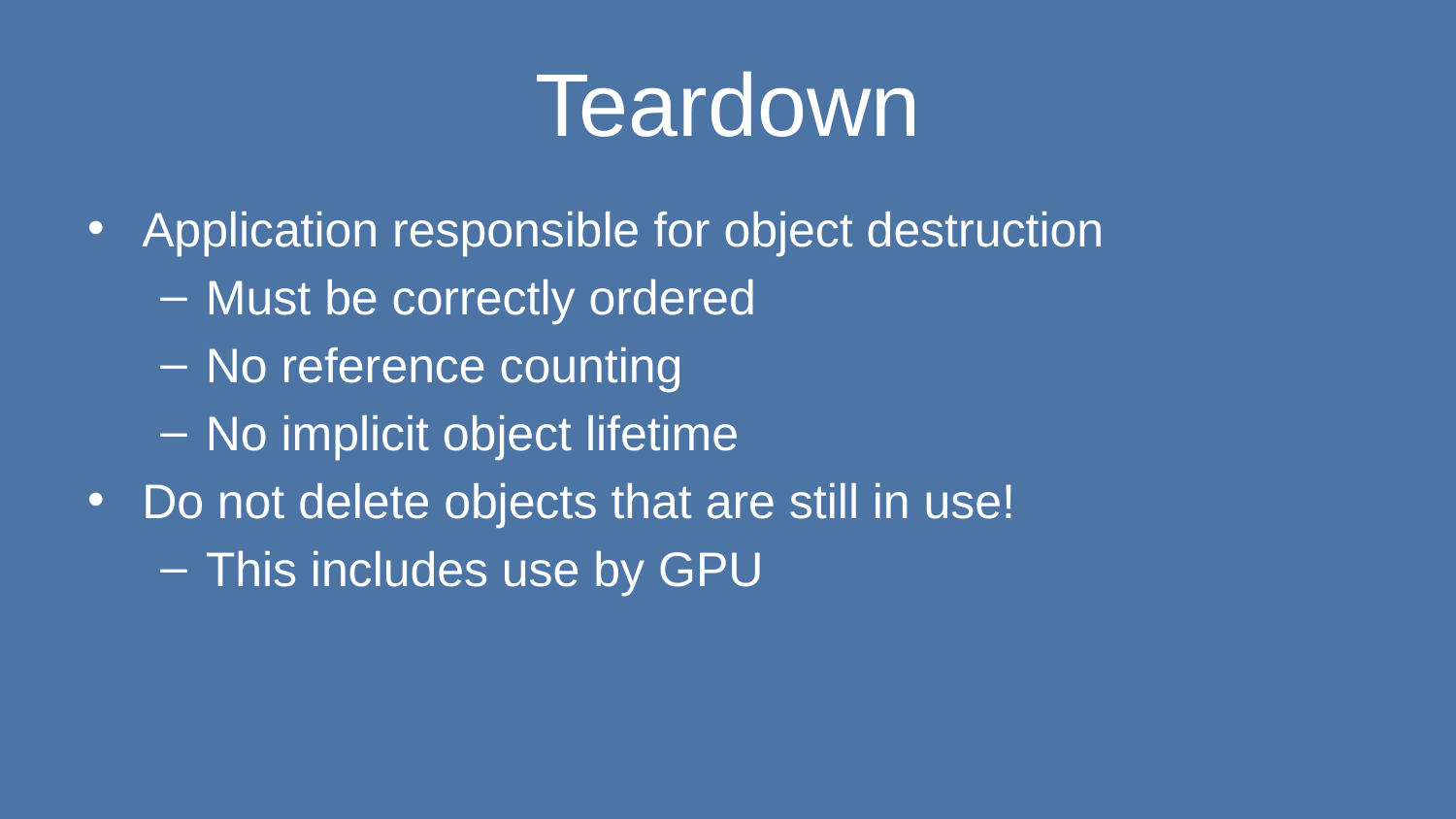

# Teardown
Application responsible for object destruction
Must be correctly ordered
No reference counting
No implicit object lifetime
Do not delete objects that are still in use!
This includes use by GPU